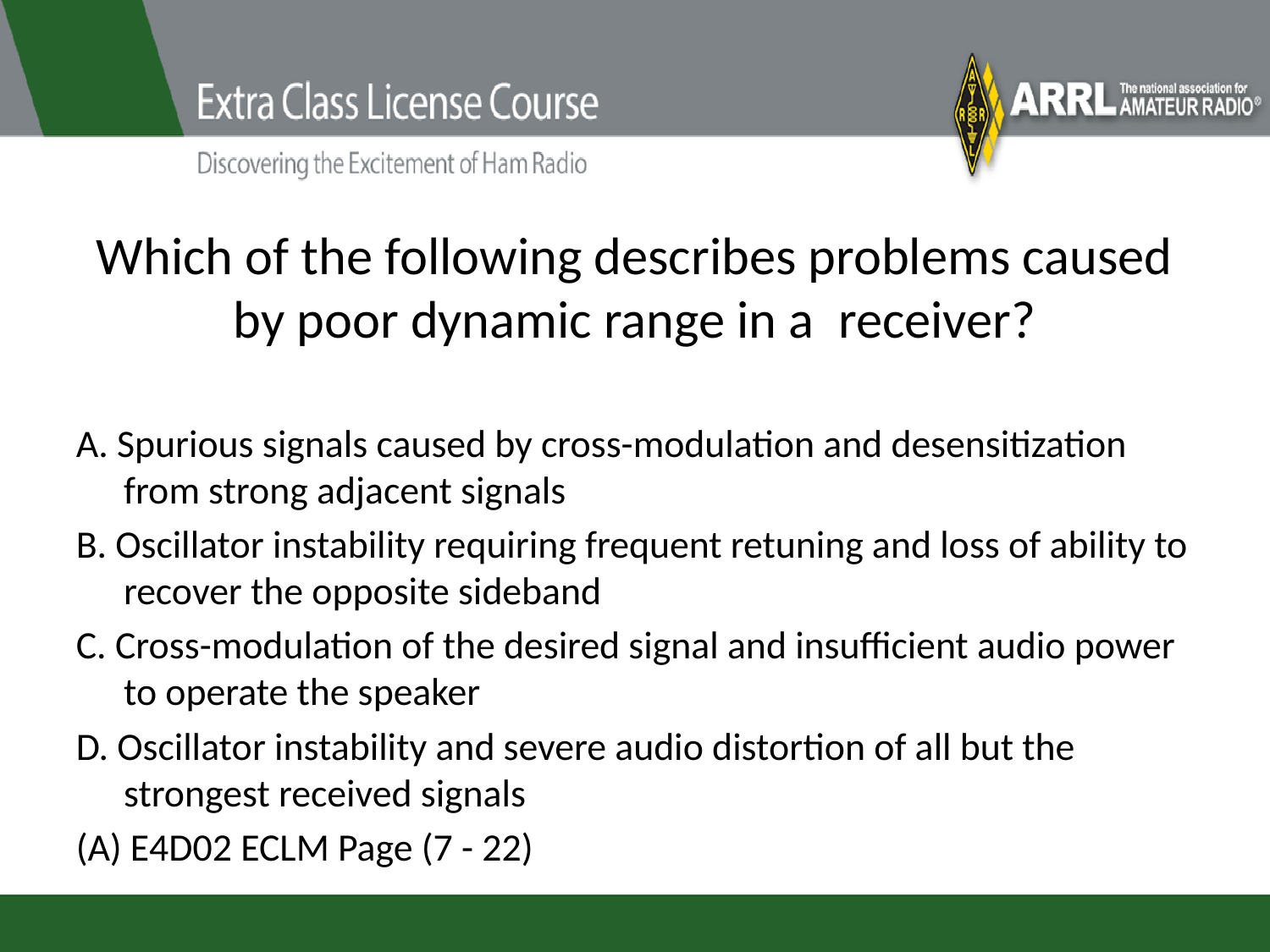

# Which of the following describes problems caused by poor dynamic range in a  receiver?
A. Spurious signals caused by cross-modulation and desensitization from strong adjacent signals
B. Oscillator instability requiring frequent retuning and loss of ability to recover the opposite sideband
C. Cross-modulation of the desired signal and insufficient audio power to operate the speaker
D. Oscillator instability and severe audio distortion of all but the strongest received signals
(A) E4D02 ECLM Page (7 - 22)